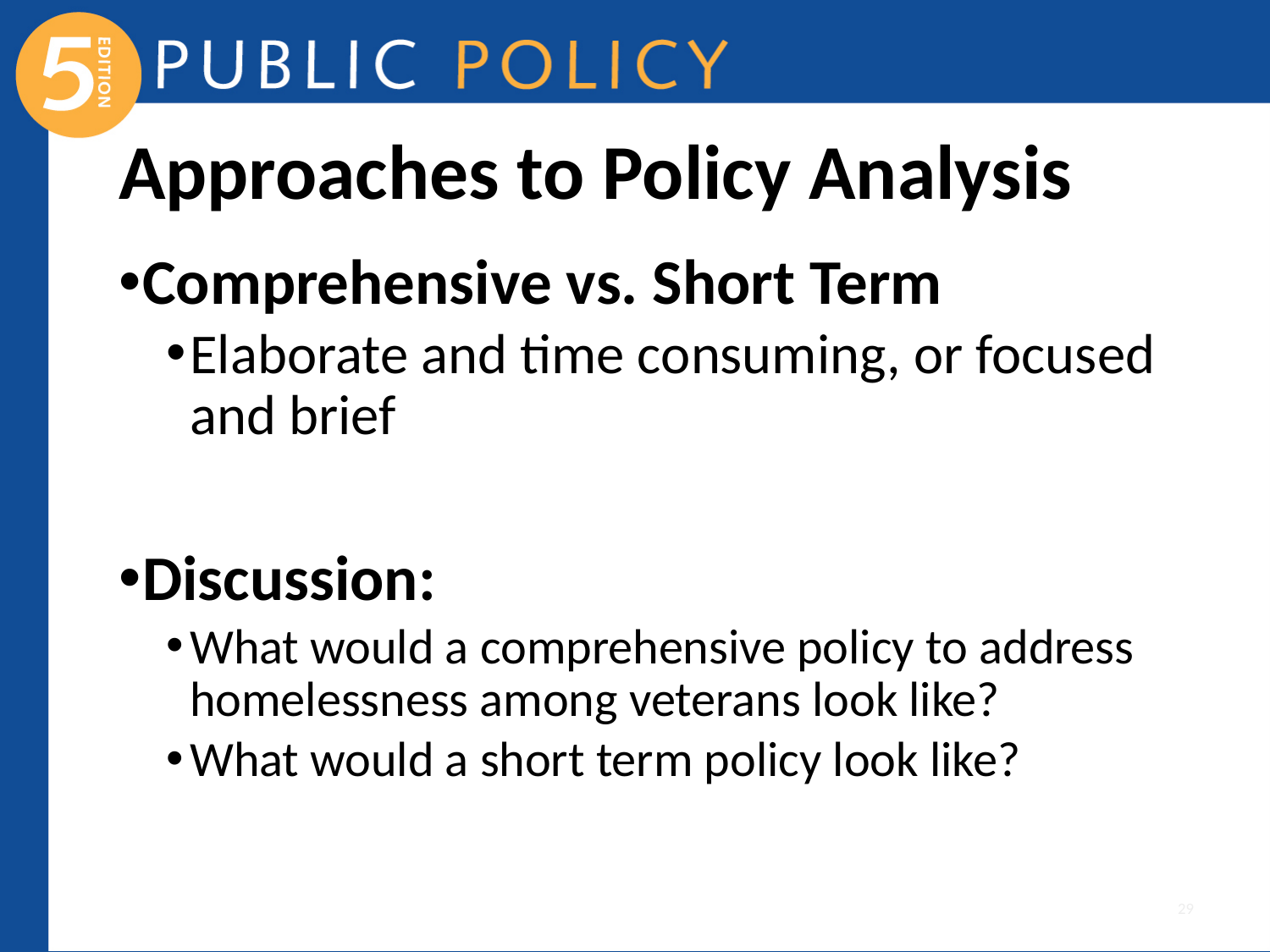

# Approaches to Policy Analysis
Comprehensive vs. Short Term
Elaborate and time consuming, or focused and brief

Discussion:
What would a comprehensive policy to address homelessness among veterans look like?
What would a short term policy look like?
29